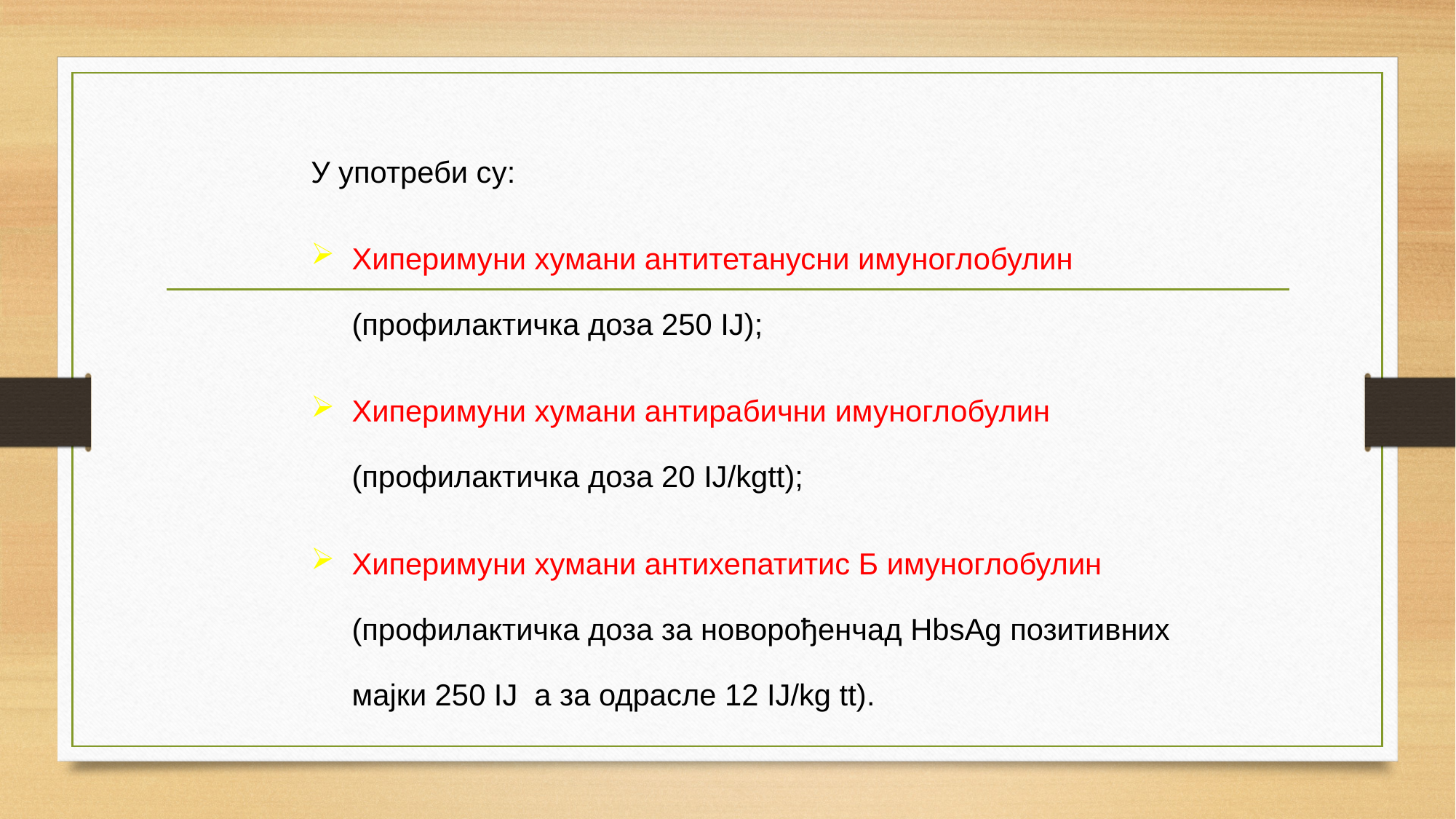

У употреби су:
Хиперимуни хумани антитетанусни имуноглобулин (профилактичка доза 250 IJ);
Хиперимуни хумани антирабични имуноглобулин (профилактичка доза 20 IJ/kgtt);
Хиперимуни хумани антихепатитис Б имуноглобулин (профилактичка доза за новорођенчад HbsAg позитивних мајки 250 IJ  а за одрасле 12 IJ/kg tt).